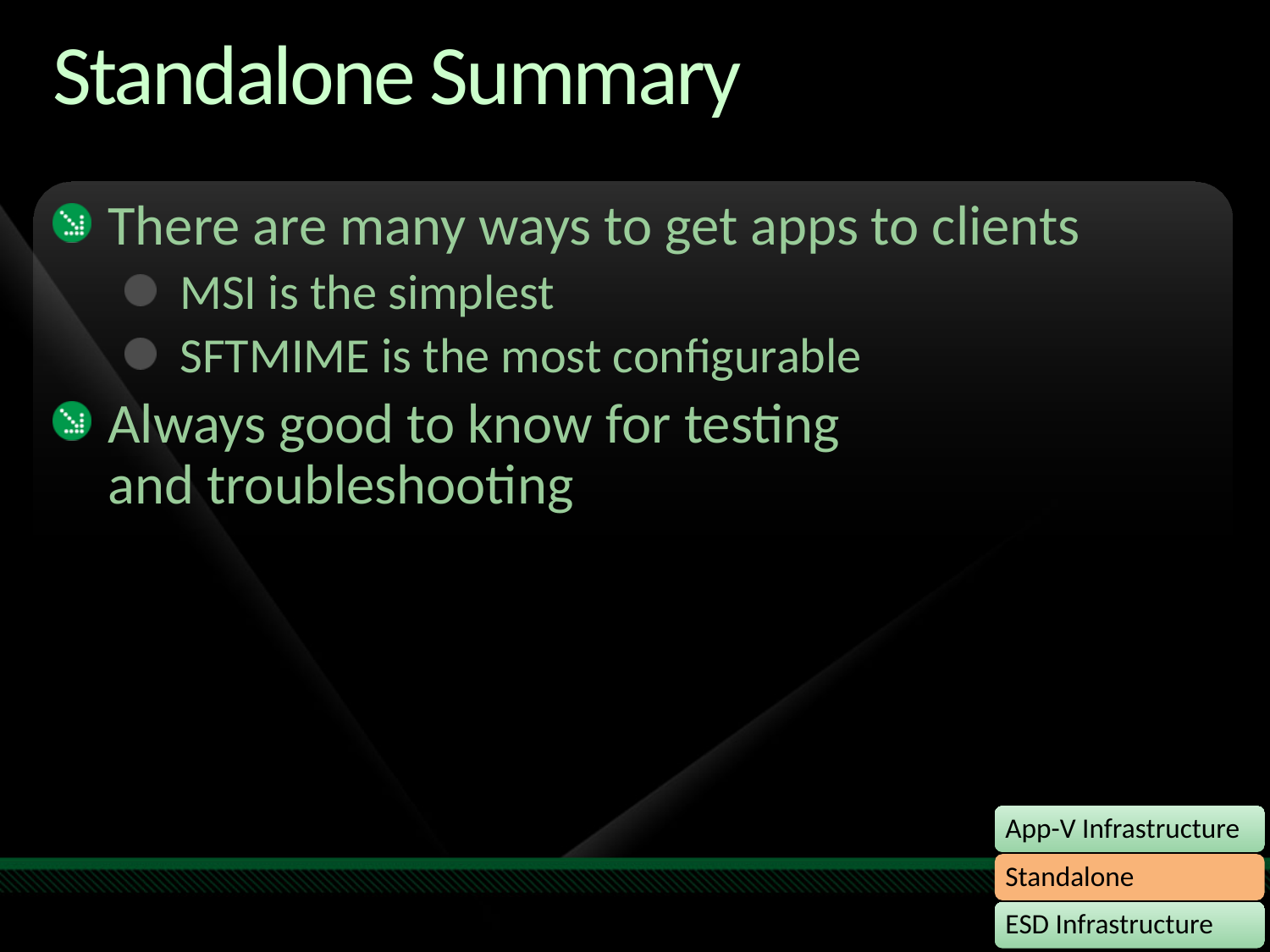

# Standalone Summary

There are many ways to get apps to clients
MSI is the simplest
SFTMIME is the most configurable
Always good to know for testing
and troubleshooting

App-V Infrastructure
Standalone
ESD Infrastructure